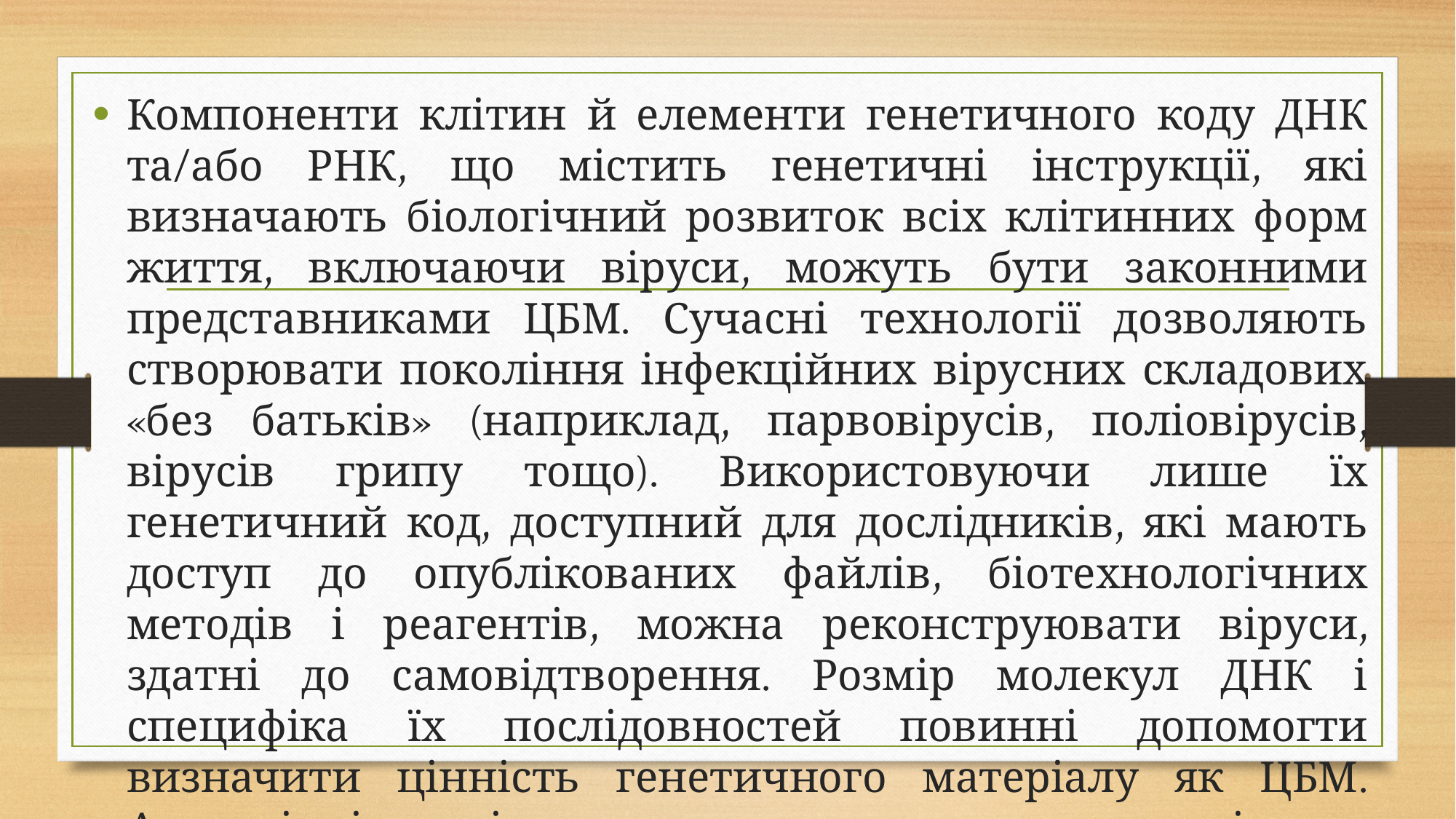

Компоненти клітин й елементи генетичного коду ДНК та/або РНК, що містить генетичні інструкції, які визначають біологічний розвиток всіх клітинних форм життя, включаючи віруси, можуть бути законними представниками ЦБМ. Сучасні технології дозволяють створювати покоління інфекційних вірусних складових «без батьків» (наприклад, парвовірусів, поліовірусів, вірусів грипу тощо). Використовуючи лише їх генетичний код, доступний для дослідників, які мають доступ до опублікованих файлів, біотехнологічних методів і реагентів, можна реконструювати віруси, здатні до самовідтворення. Розмір молекул ДНК і специфіка їх послідовностей повинні допомогти визначити цінність генетичного матеріалу як ЦБМ. Аналогічні міркування застосовуються інших генетичних елементів і складових клітин.